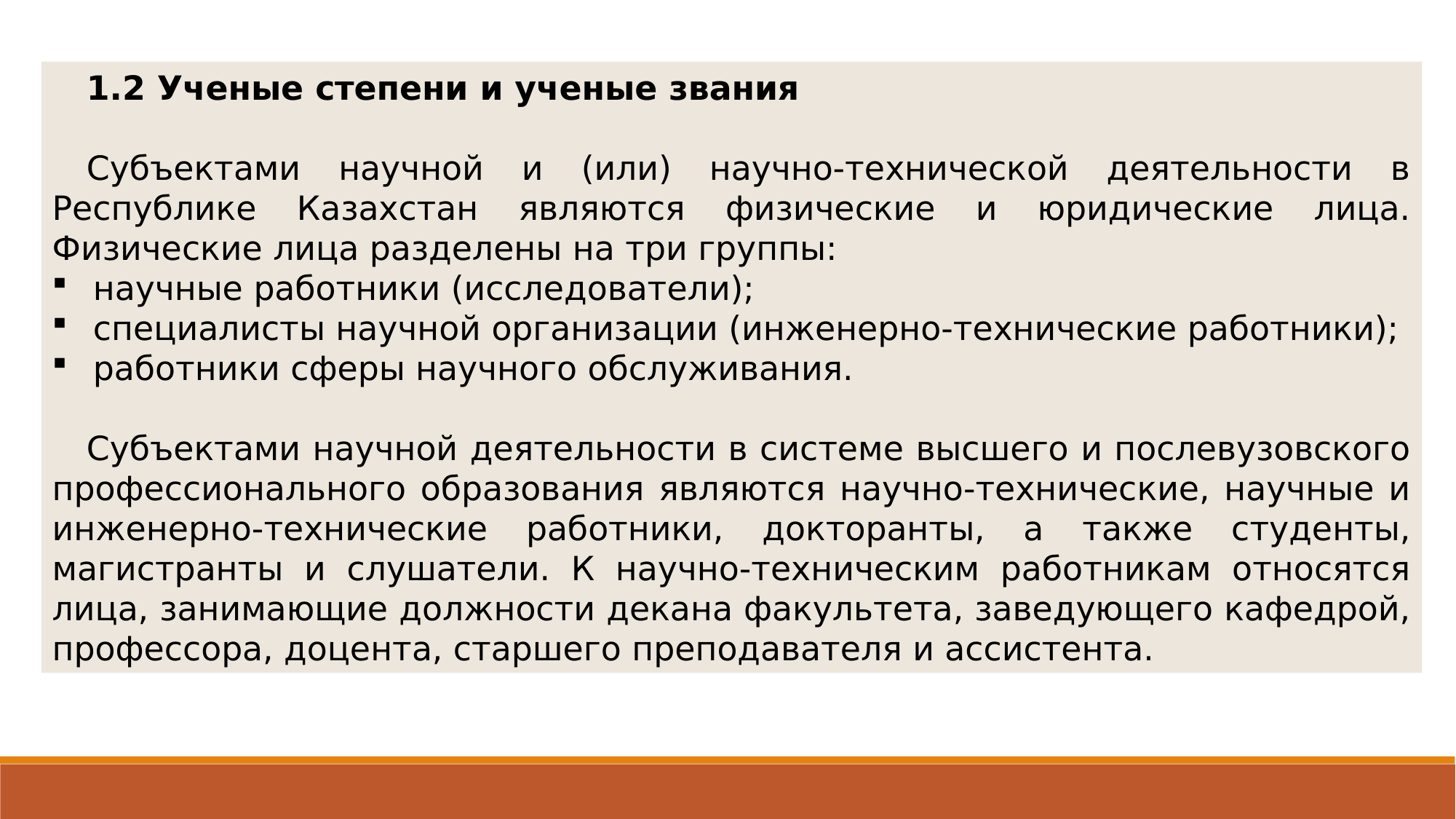

1.2 Ученые степени и ученые звания

Субъектами научной и (или) научно-технической деятельности в Республике Казахстан являются физические и юридические лица. Физические лица разделены на три группы:
научные работники (исследователи);
специалисты научной организации (инженерно-технические работники);
работники сферы научного обслуживания.

Субъектами научной деятельности в системе высшего и послевузовского профессионального образования являются научно-технические, научные и инженерно-технические работники, докторанты, а также студенты, магистранты и слушатели. К научно-техническим работникам относятся лица, занимающие должности декана факультета, заведующего кафедрой, профессора, доцента, старшего преподавателя и ассистента.